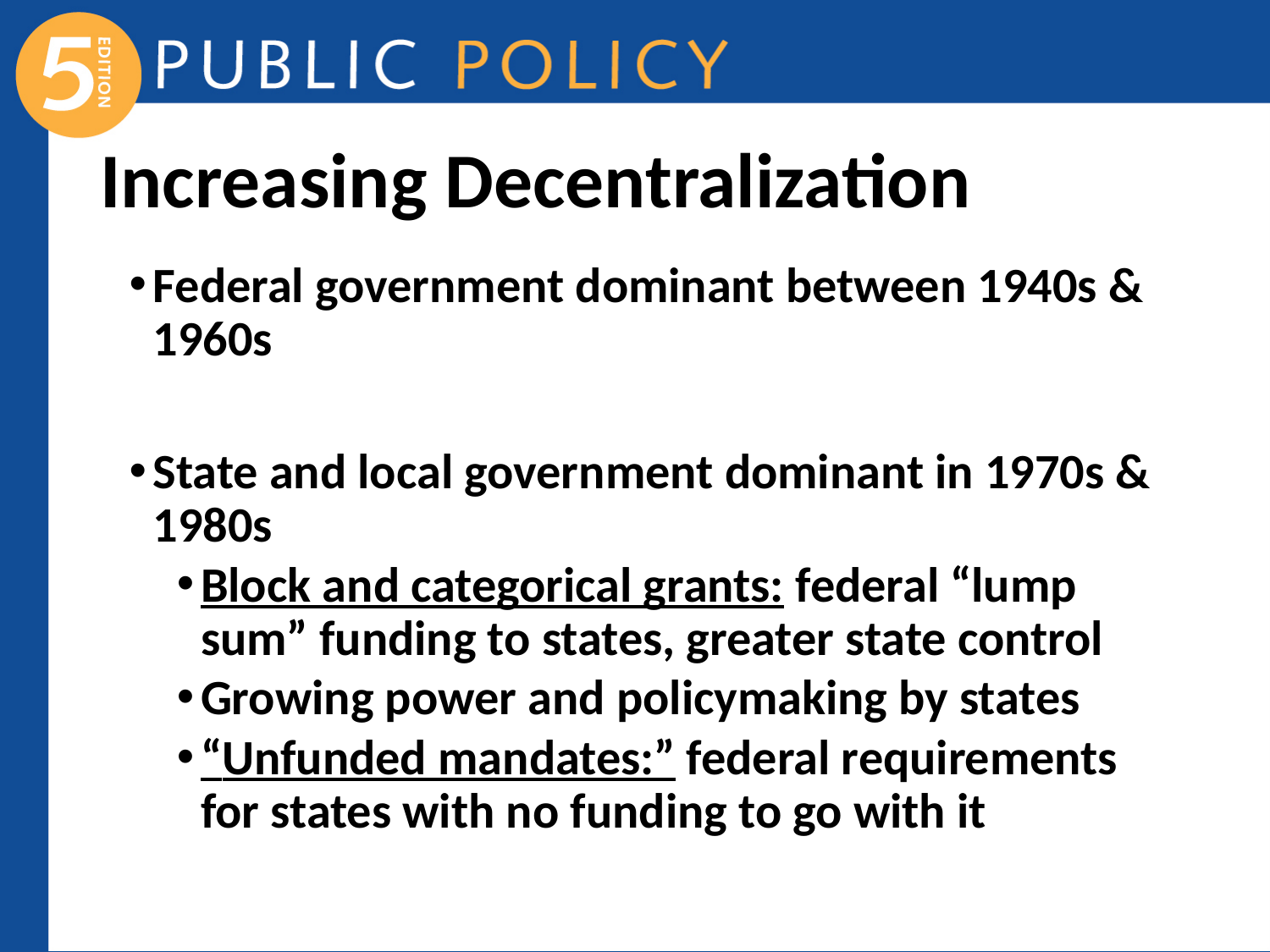

# Increasing Decentralization
Federal government dominant between 1940s & 1960s

State and local government dominant in 1970s & 1980s
Block and categorical grants: federal “lump sum” funding to states, greater state control
Growing power and policymaking by states
“Unfunded mandates:” federal requirements for states with no funding to go with it